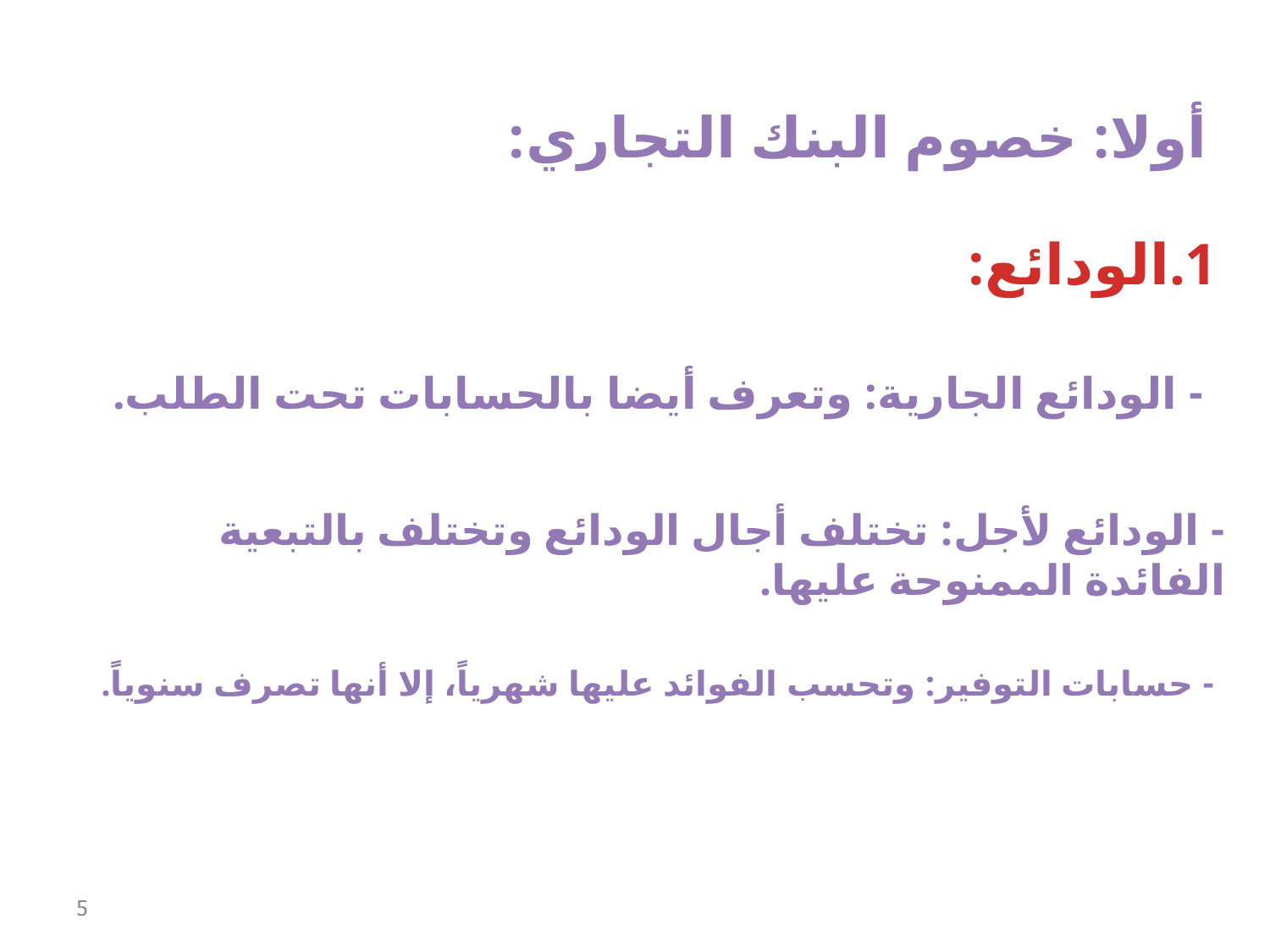

أولا: خصوم البنك التجاري:
1.	الودائع:
- الودائع الجارية: وتعرف أيضا بالحسابات تحت الطلب.

- الودائع لأجل: تختلف أجال الودائع وتختلف بالتبعية الفائدة الممنوحة عليها.
- حسابات التوفير: وتحسب الفوائد عليها شهرياً، إلا أنها تصرف سنوياً.

5